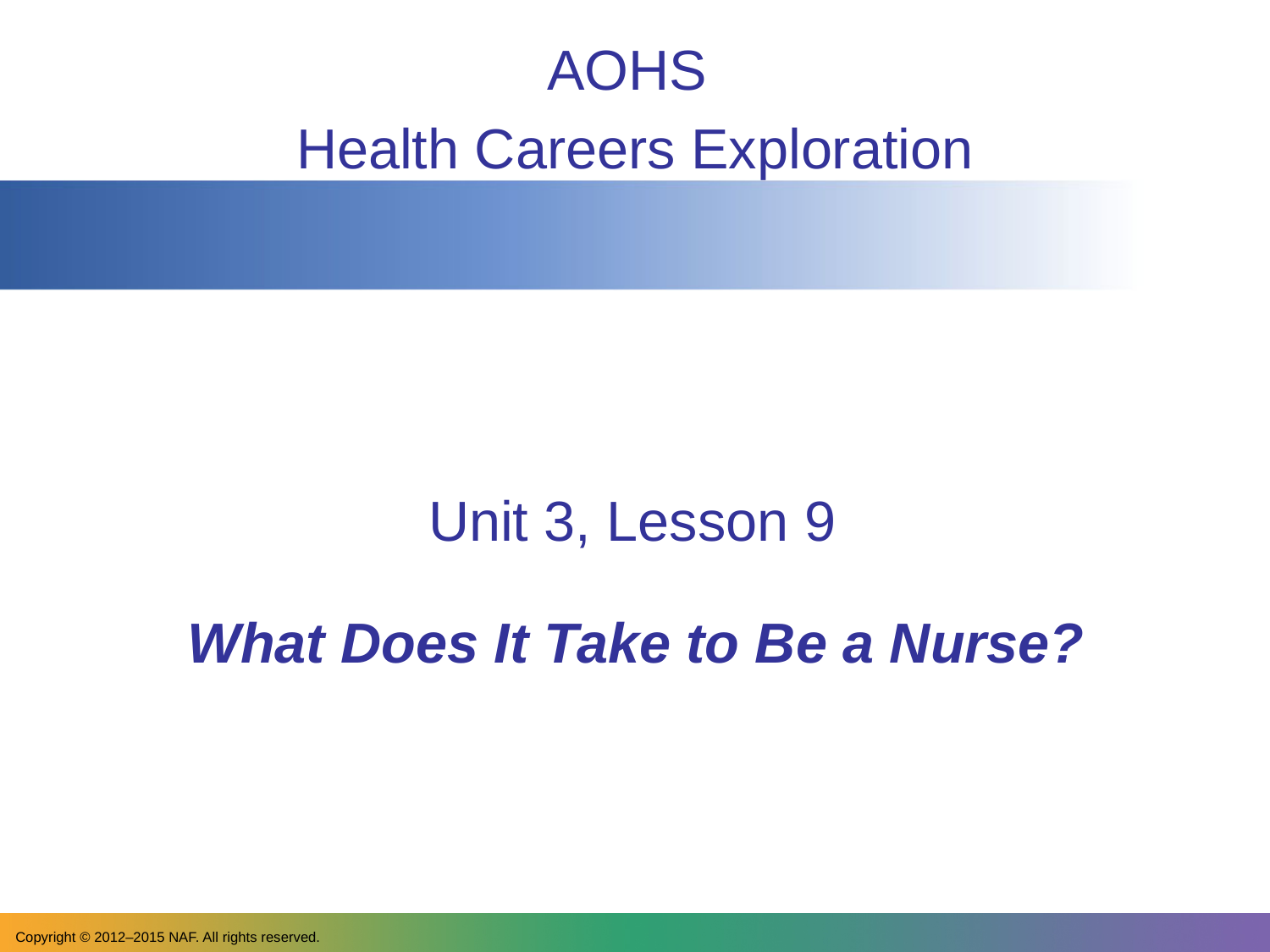

AOHS
Health Careers Exploration
Unit 3, Lesson 9
What Does It Take to Be a Nurse?
Copyright © 2012‒2015 NAF. All rights reserved.